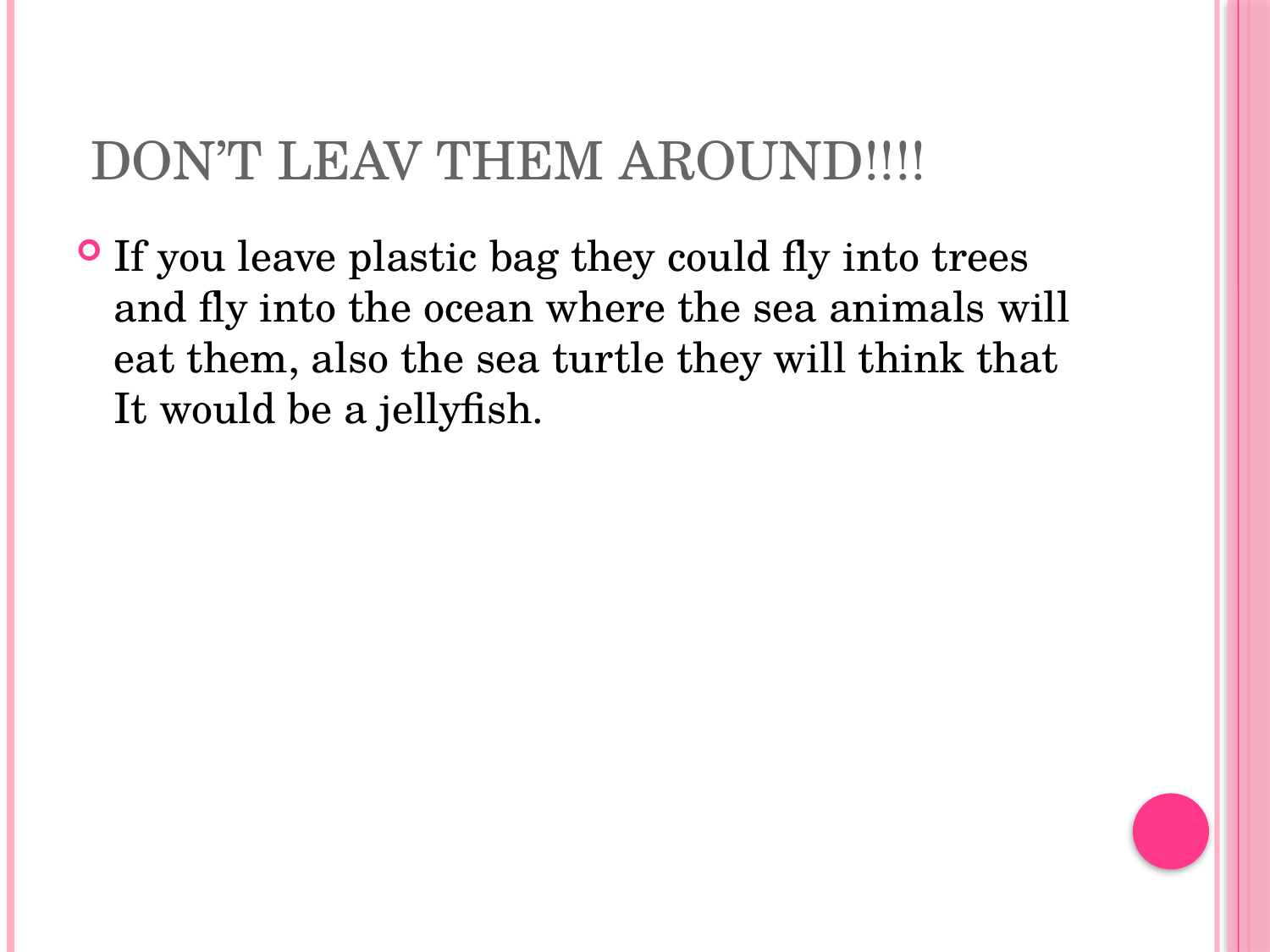

# DON’T LEAV THEM AROUND!!!!
If you leave plastic bag they could fly into trees and fly into the ocean where the sea animals will eat them, also the sea turtle they will think that It would be a jellyfish.